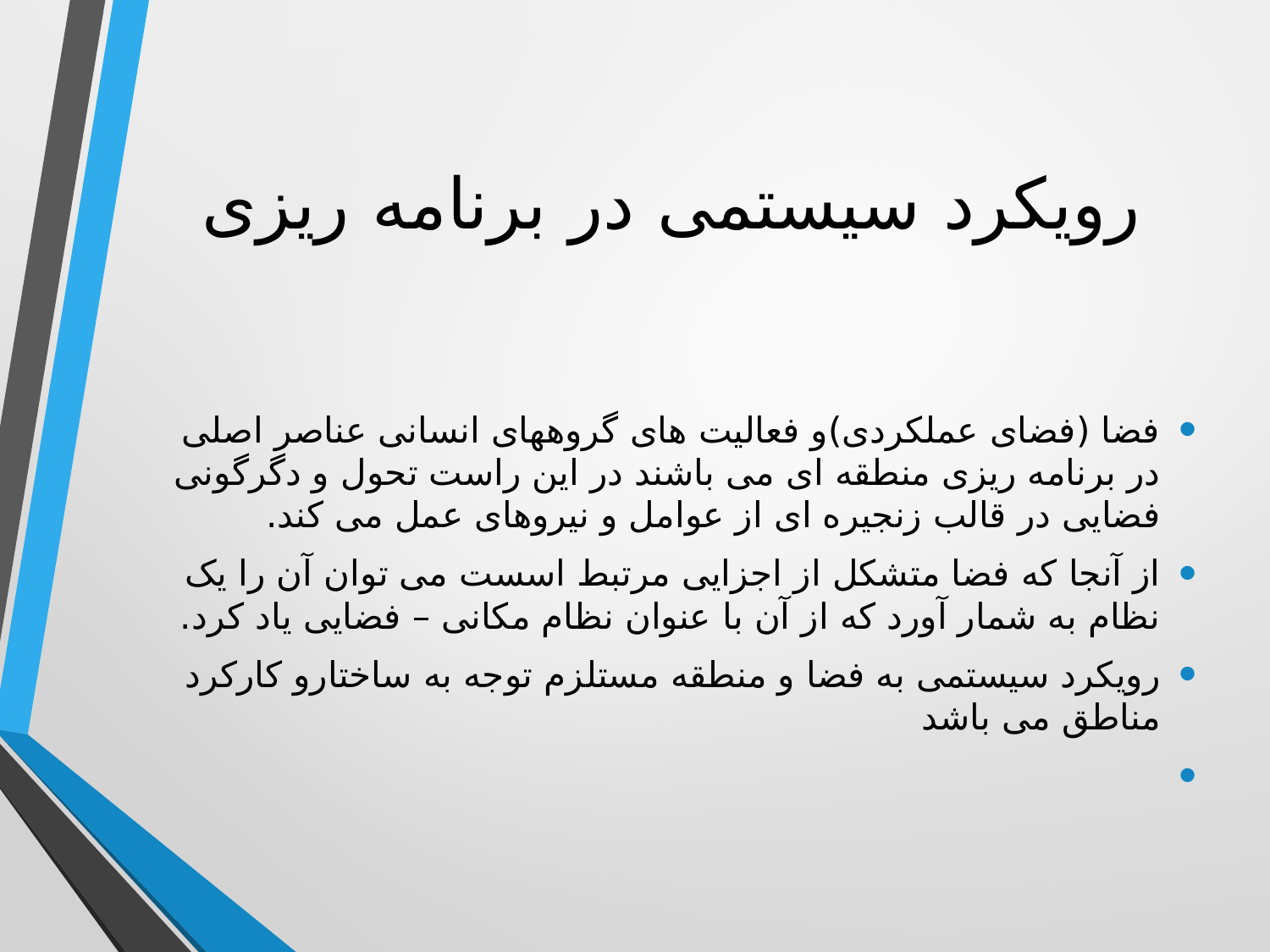

# رویکرد سیستمی در برنامه ریزی
فضا (فضای عملکردی)و فعالیت های گروههای انسانی عناصر اصلی در برنامه ریزی منطقه ای می باشند در این راست تحول و دگرگونی فضایی در قالب زنجیره ای از عوامل و نیروهای عمل می کند.
از آنجا که فضا متشکل از اجزایی مرتبط اسست می توان آن را یک نظام به شمار آورد که از آن با عنوان نظام مکانی – فضایی یاد کرد.
رویکرد سیستمی به فضا و منطقه مستلزم توجه به ساختارو کارکرد مناطق می باشد